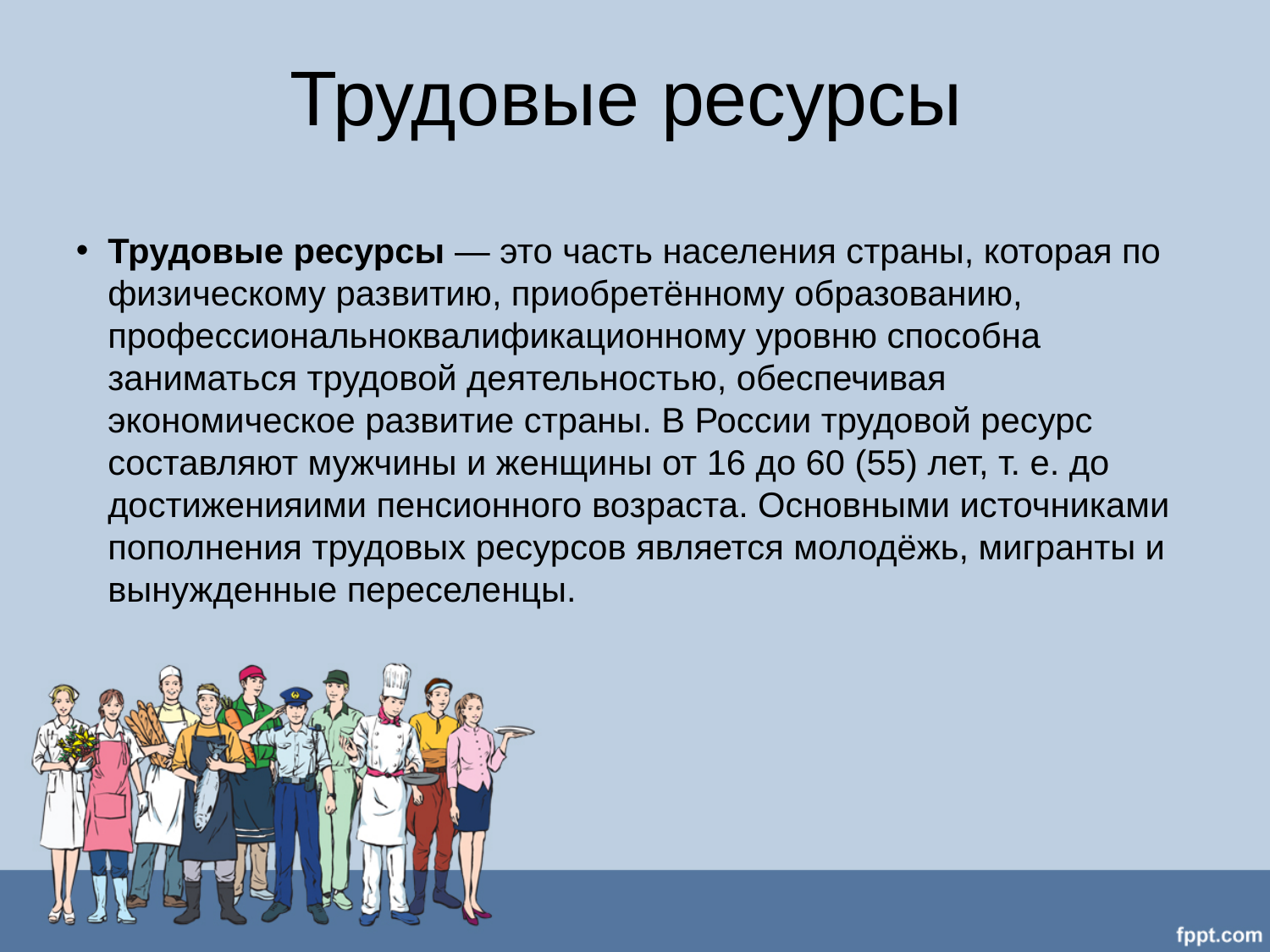

# Трудовые ресурсы
Трудовые ресурсы — это часть населения страны, которая по физическому развитию, приобретённому образованию, профессиональноквалификационному уровню способна заниматься трудовой деятельностью, обеспечивая экономическое развитие страны. В России трудовой ресурс составляют мужчины и женщины от 16 до 60 (55) лет, т. е. до достиженияими пенсионного возраста. Основными источниками пополнения трудовых ресурсов является молодёжь, мигранты и вынужденные переселенцы.